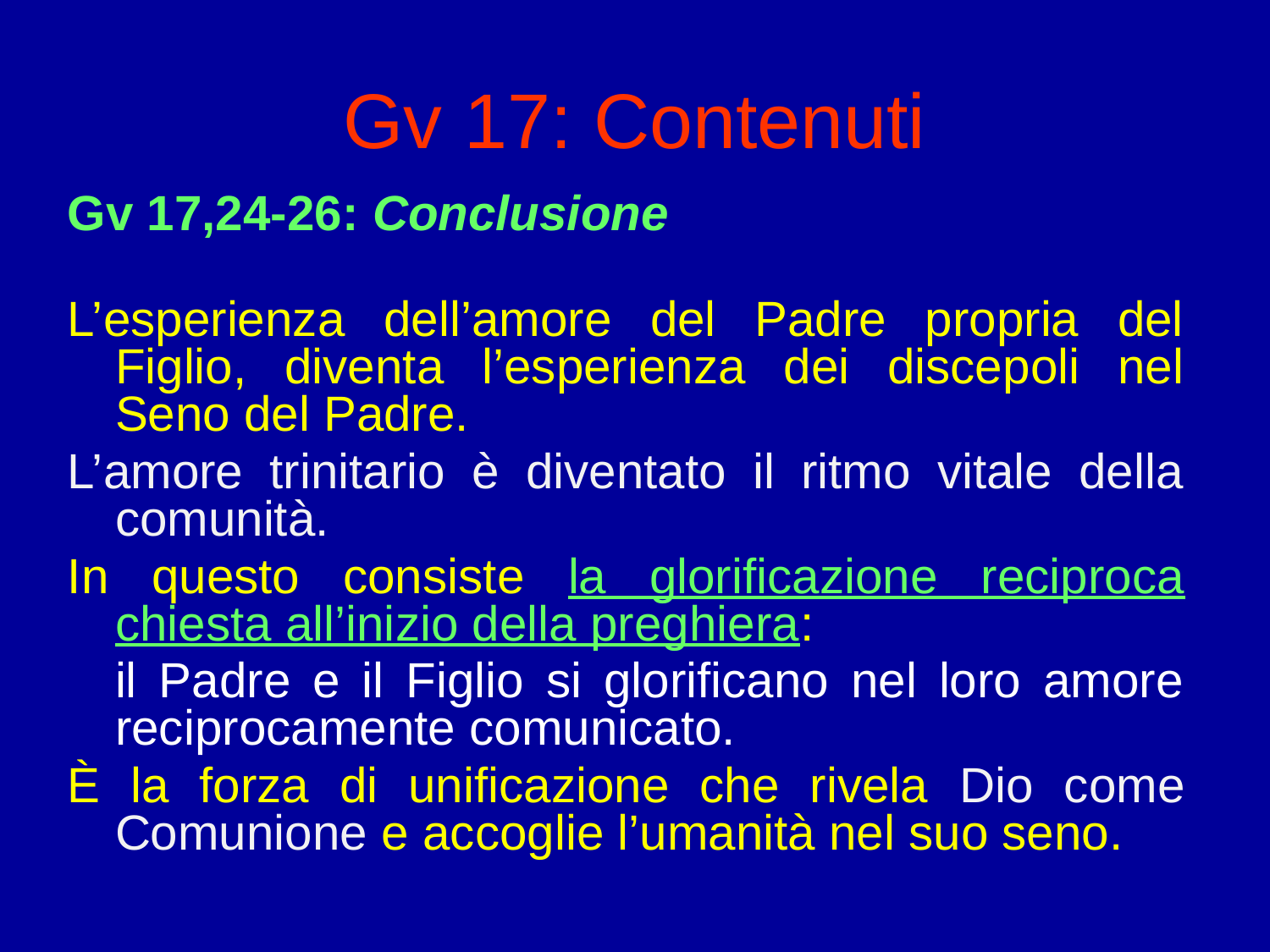

# Gv 17: Contenuti
Gv 17,24-26: Conclusione

L’esperienza dell’amore del Padre propria del Figlio, diventa l’esperienza dei discepoli nel Seno del Padre.
L’amore trinitario è diventato il ritmo vitale della comunità.
In questo consiste la glorificazione reciproca chiesta all’inizio della preghiera:
	il Padre e il Figlio si glorificano nel loro amore reciprocamente comunicato.
È la forza di unificazione che rivela Dio come Comunione e accoglie l’umanità nel suo seno.